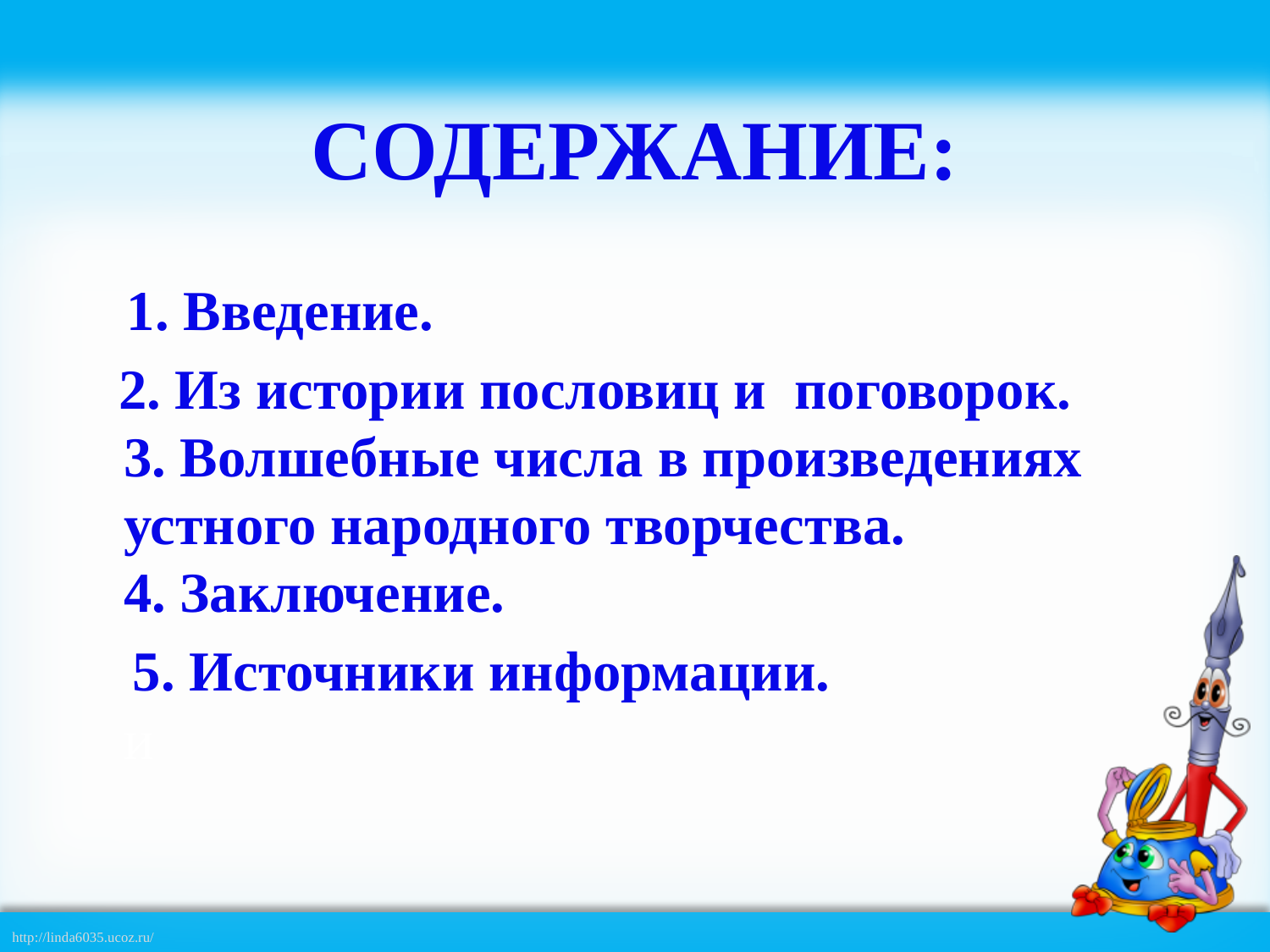

# СОДЕРЖАНИЕ:
    1. Введение.
   2. Из истории пословиц и  поговорок.         3. Волшебные числа в произведениях устного народного творчества.                  4. Заключение.
    5. Источники информации. и